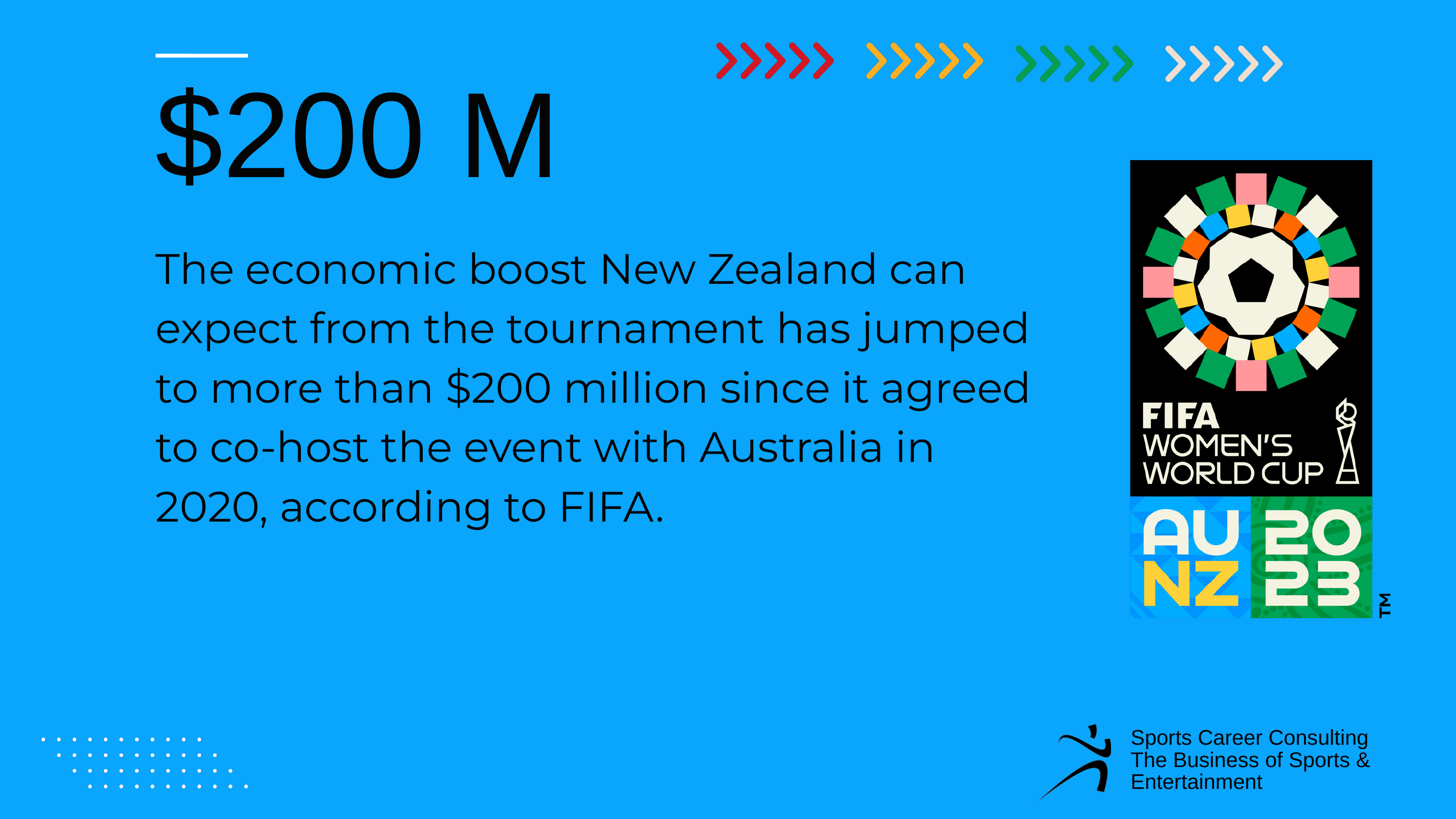

$200 M

The economic boost New Zealand can expect from the tournament has jumped to more than $200 million since it agreed to co-host the event with Australia in 2020, according to FIFA.

Sports Career Consulting
The Business of Sports & Entertainment